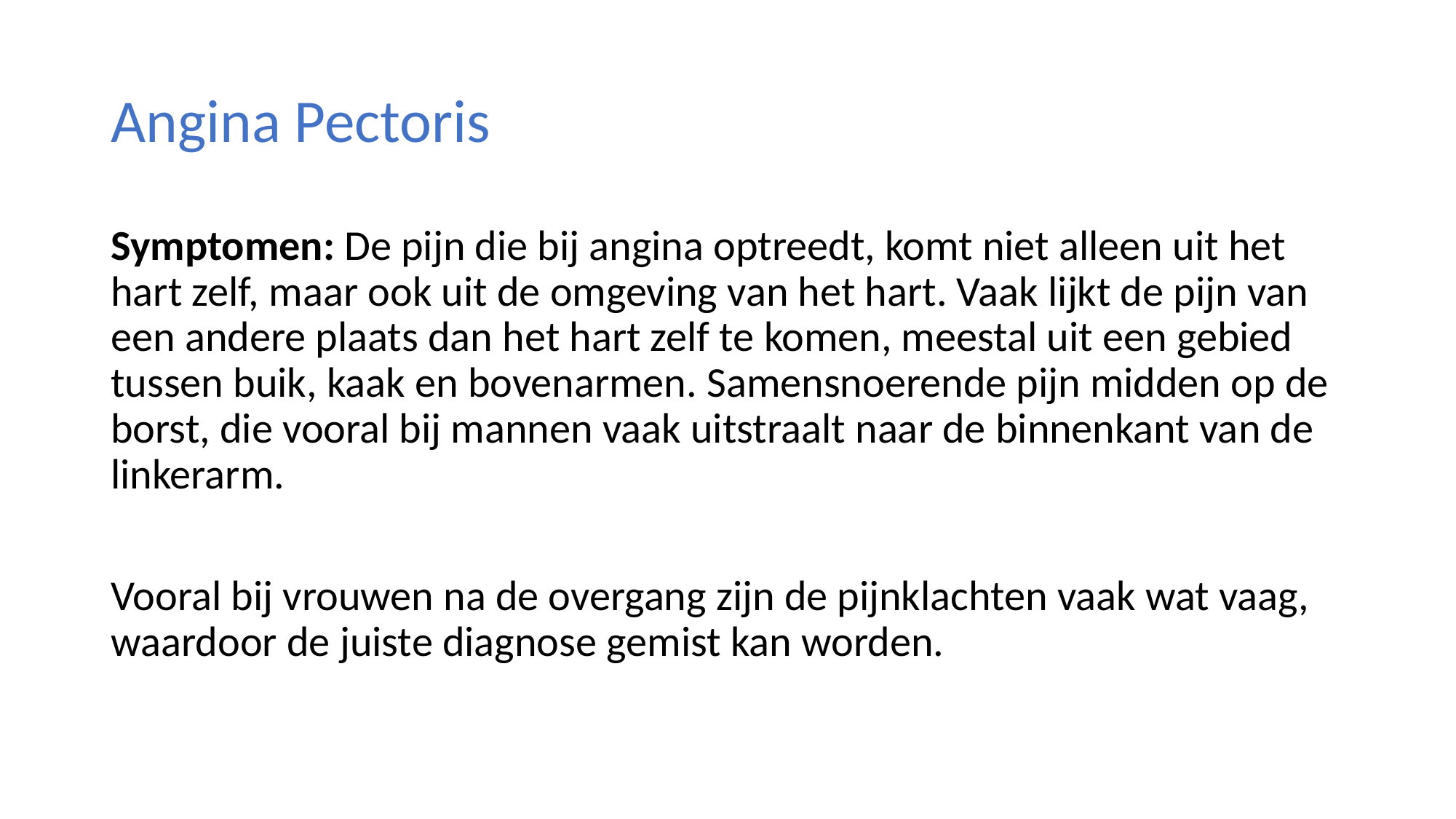

# Angina Pectoris
Symptomen: De pijn die bij angina optreedt, komt niet alleen uit het hart zelf, maar ook uit de omgeving van het hart. Vaak lijkt de pijn van een andere plaats dan het hart zelf te komen, meestal uit een gebied tussen buik, kaak en bovenarmen. Samensnoerende pijn midden op de borst, die vooral bij mannen vaak uitstraalt naar de binnenkant van de linkerarm.

Vooral bij vrouwen na de overgang zijn de pijnklachten vaak wat vaag, waardoor de juiste diagnose gemist kan worden.